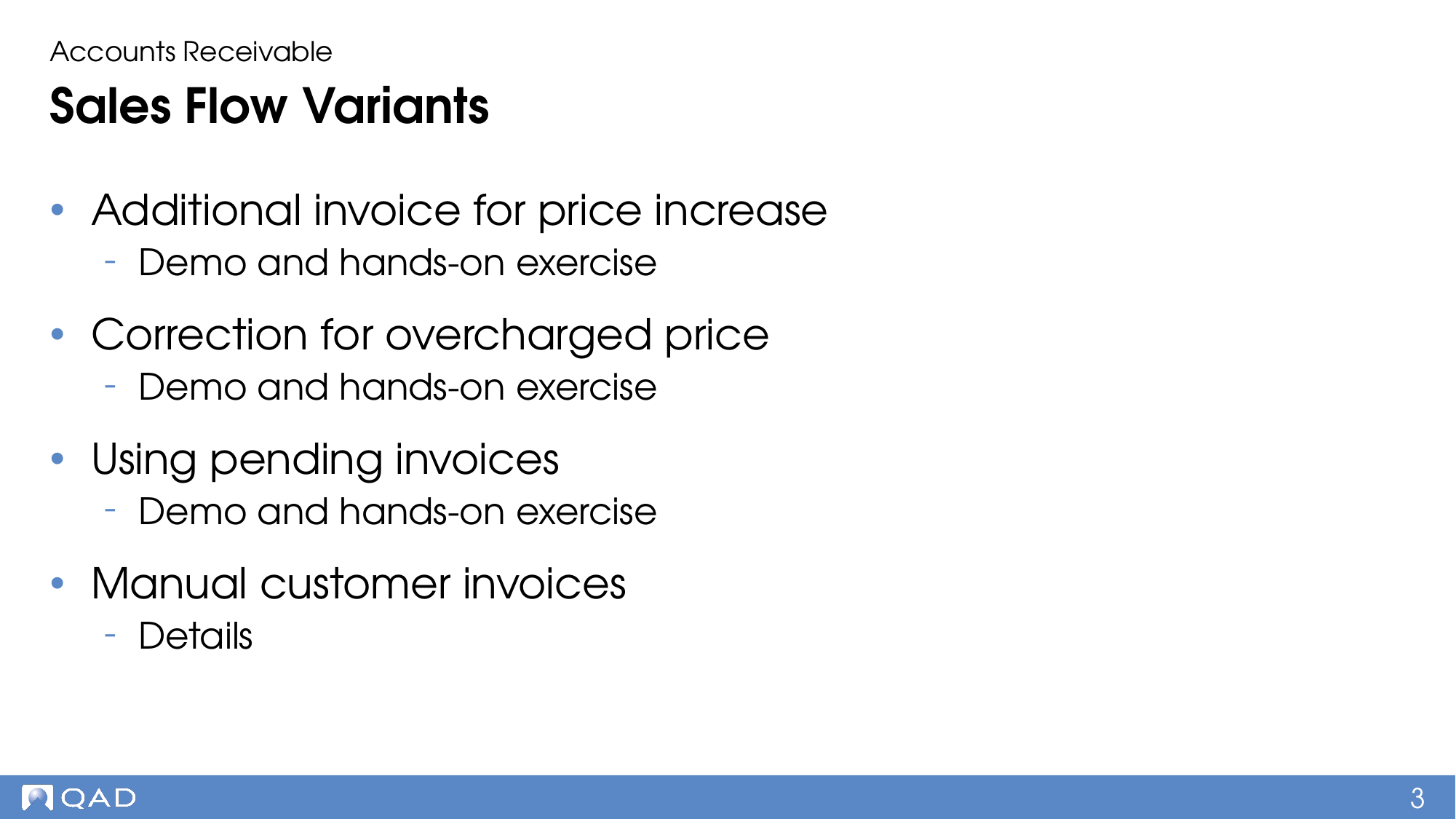

Accounts Receivable
# Sales Flow Variants
Additional invoice for price increase
Demo and hands-on exercise
Correction for overcharged price
Demo and hands-on exercise
Using pending invoices
Demo and hands-on exercise
Manual customer invoices
Details

3